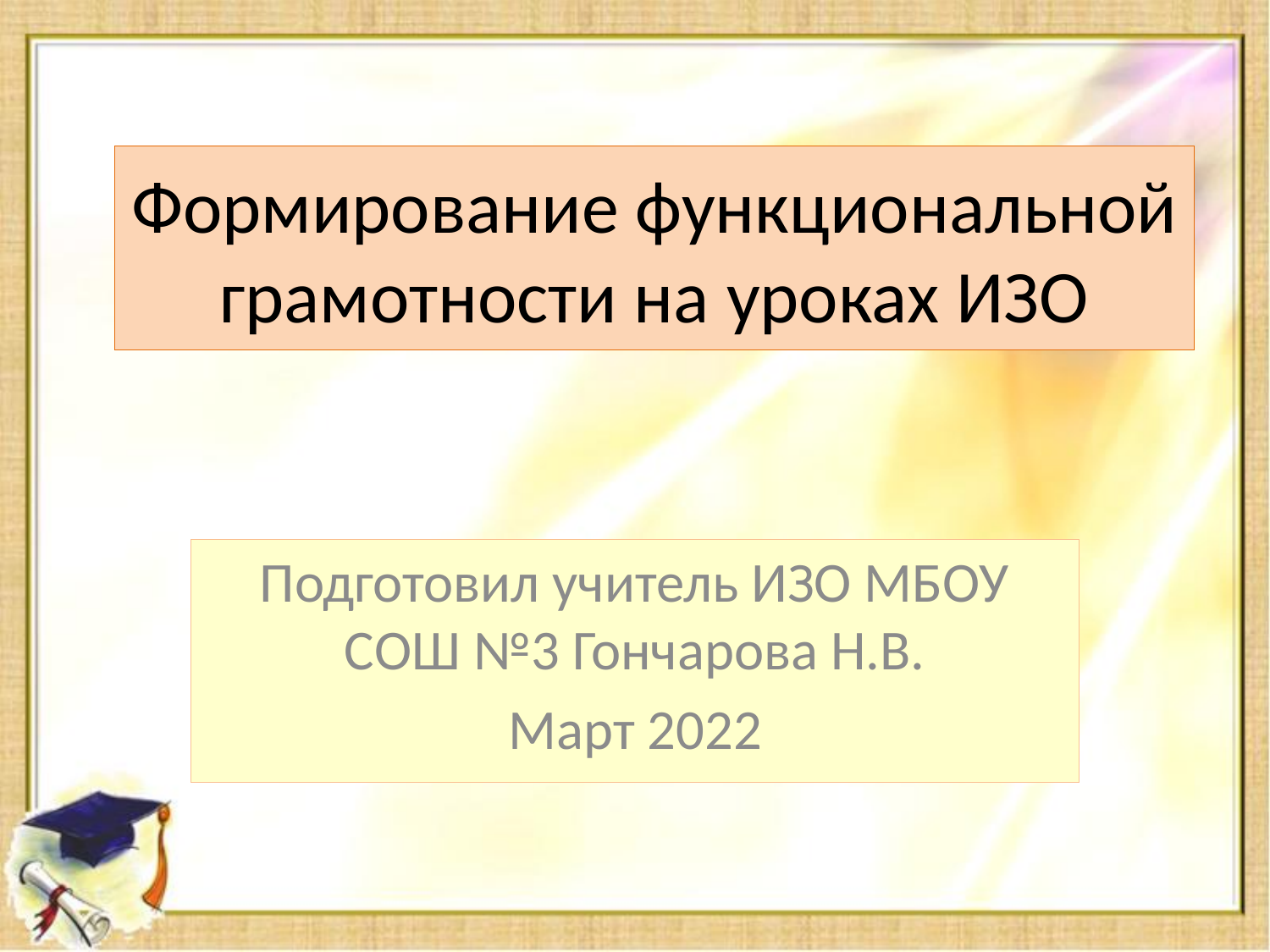

# Формирование функциональной грамотности на уроках ИЗО
Подготовил учитель ИЗО МБОУ СОШ №3 Гончарова Н.В.
Март 2022